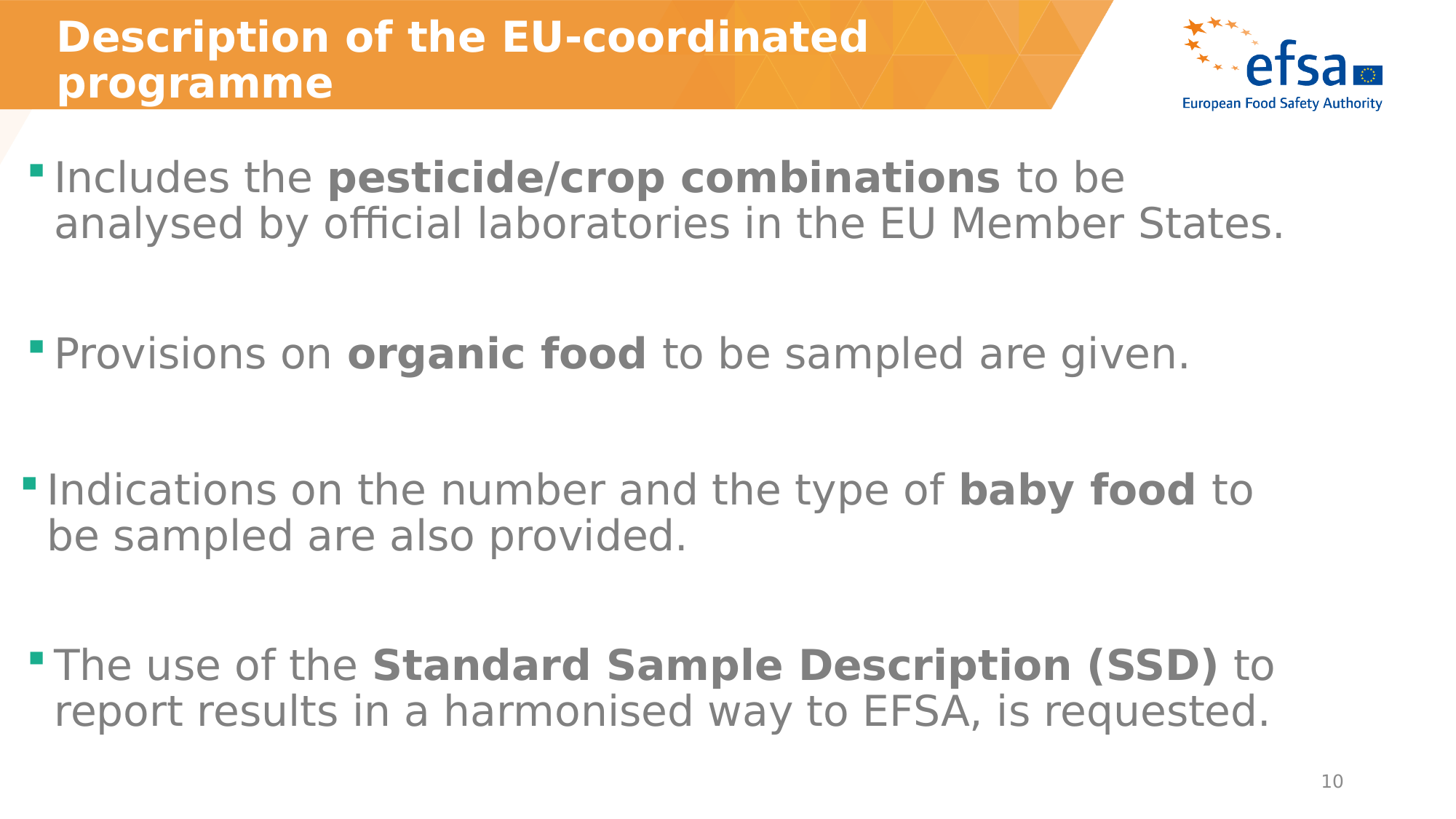

# Description of the EU-coordinated programme
Includes the pesticide/crop combinations to be analysed by official laboratories in the EU Member States.
Provisions on organic food to be sampled are given.
Indications on the number and the type of baby food to be sampled are also provided.
The use of the Standard Sample Description (SSD) to report results in a harmonised way to EFSA, is requested.
10